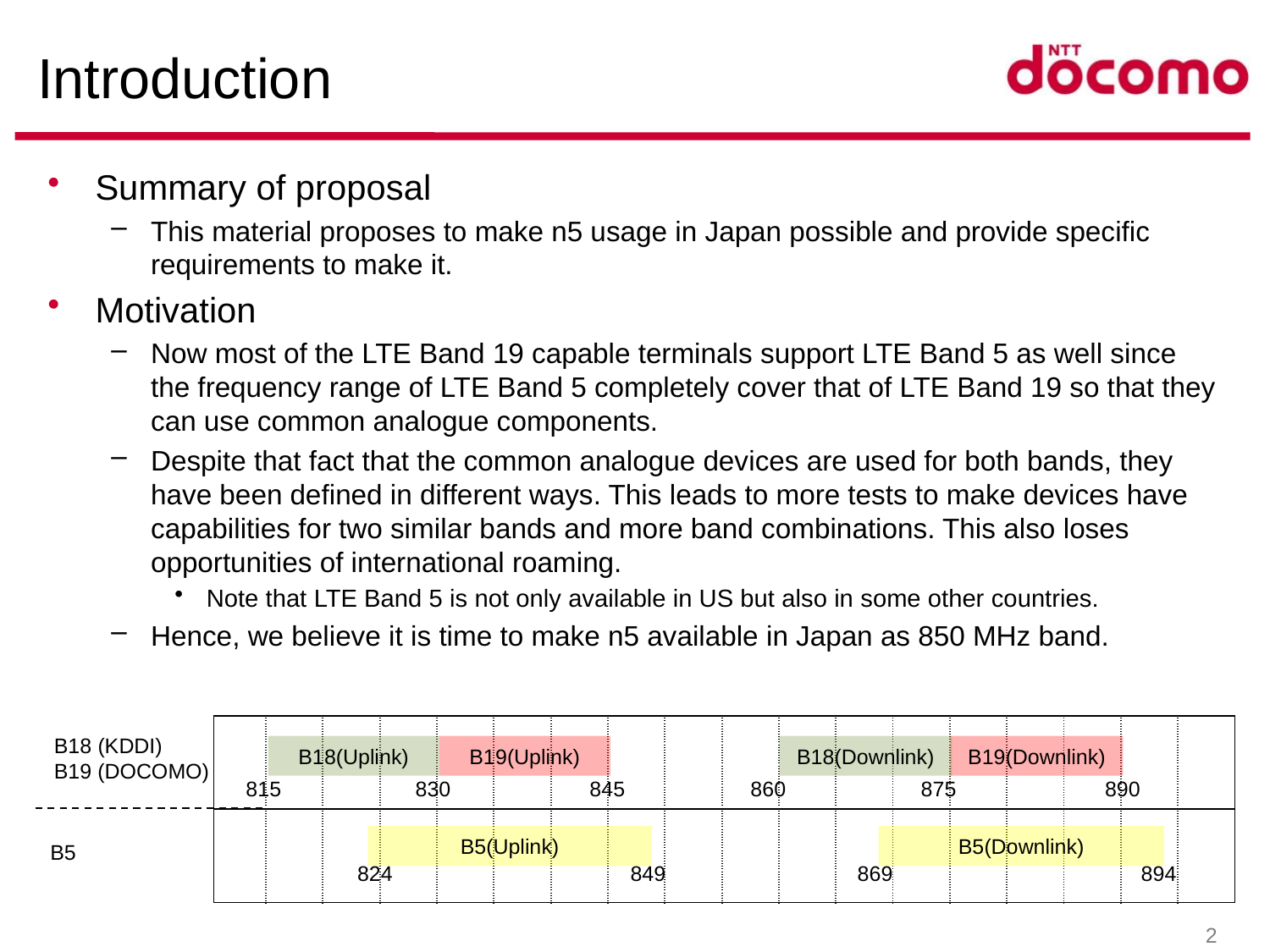

# Introduction
Summary of proposal
This material proposes to make n5 usage in Japan possible and provide specific requirements to make it.
Motivation
Now most of the LTE Band 19 capable terminals support LTE Band 5 as well since the frequency range of LTE Band 5 completely cover that of LTE Band 19 so that they can use common analogue components.
Despite that fact that the common analogue devices are used for both bands, they have been defined in different ways. This leads to more tests to make devices have capabilities for two similar bands and more band combinations. This also loses opportunities of international roaming.
Note that LTE Band 5 is not only available in US but also in some other countries.
Hence, we believe it is time to make n5 available in Japan as 850 MHz band.
|  |  |  |  |  |  |  |  |  |  |  |  |  |  |  |  |  |  |
| --- | --- | --- | --- | --- | --- | --- | --- | --- | --- | --- | --- | --- | --- | --- | --- | --- | --- |
|  |  |  |  |  |  |  |  |  |  |  |  |  |  |  |  |  |  |
B18 (KDDI)
B19 (DOCOMO)
B18(Uplink)
B18(Downlink)
B19(Uplink)
B19(Downlink)
815
830
845
860
875
890
B5(Uplink)
B5(Downlink)
B5
824
849
869
894